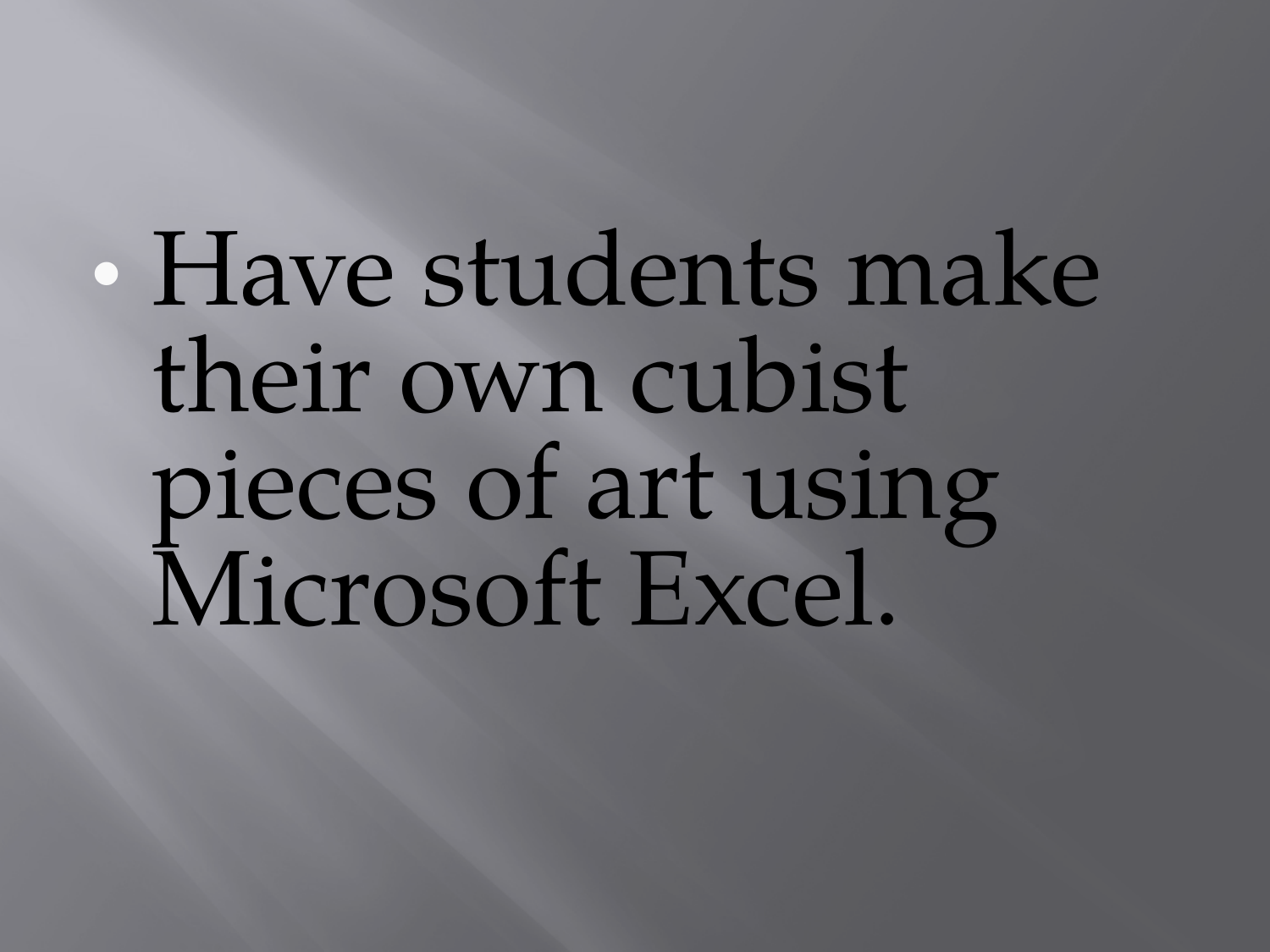

Have students make their own cubist pieces of art using Microsoft Excel.